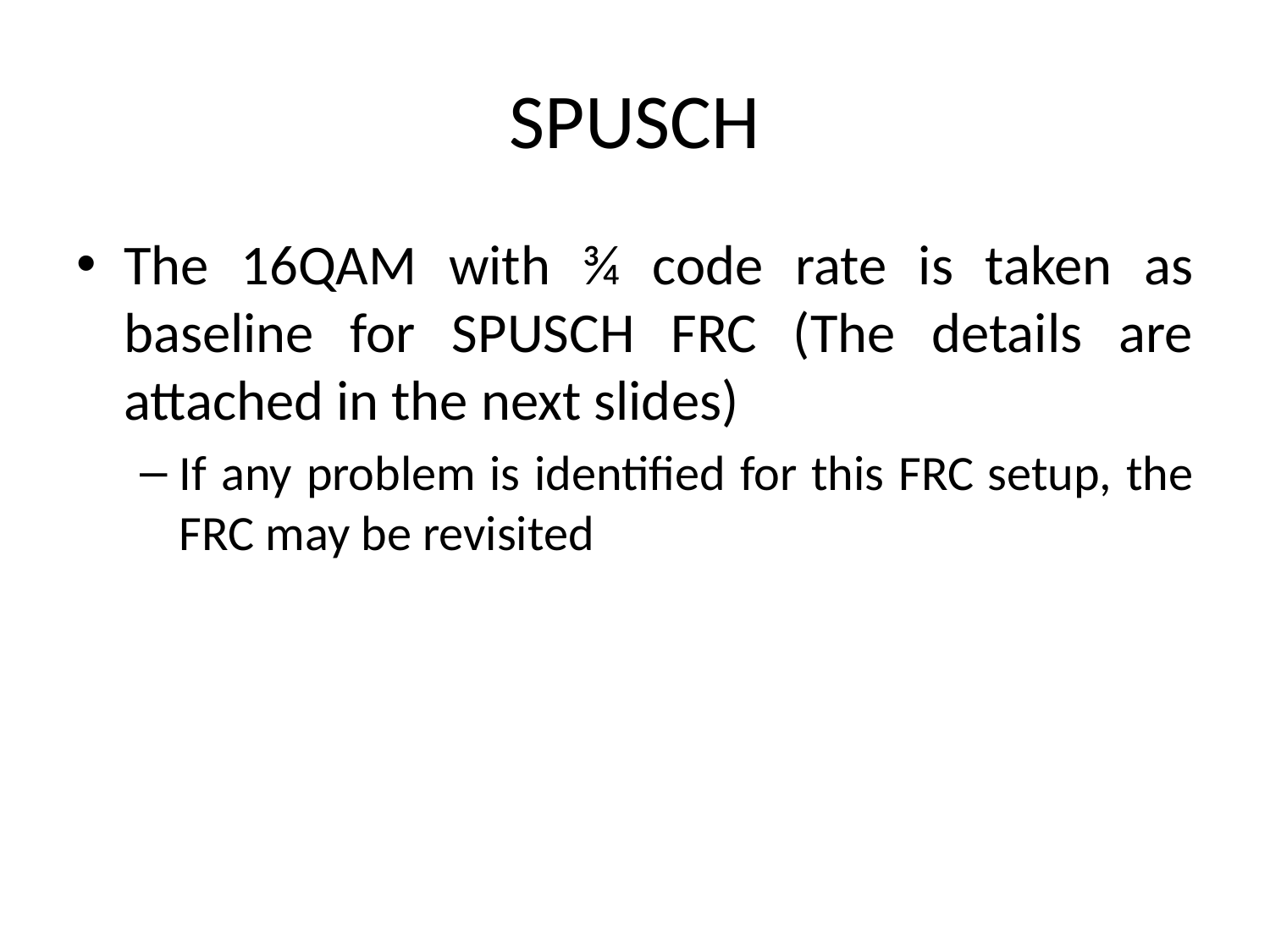

# SPUSCH
The 16QAM with ¾ code rate is taken as baseline for SPUSCH FRC (The details are attached in the next slides)
If any problem is identified for this FRC setup, the FRC may be revisited